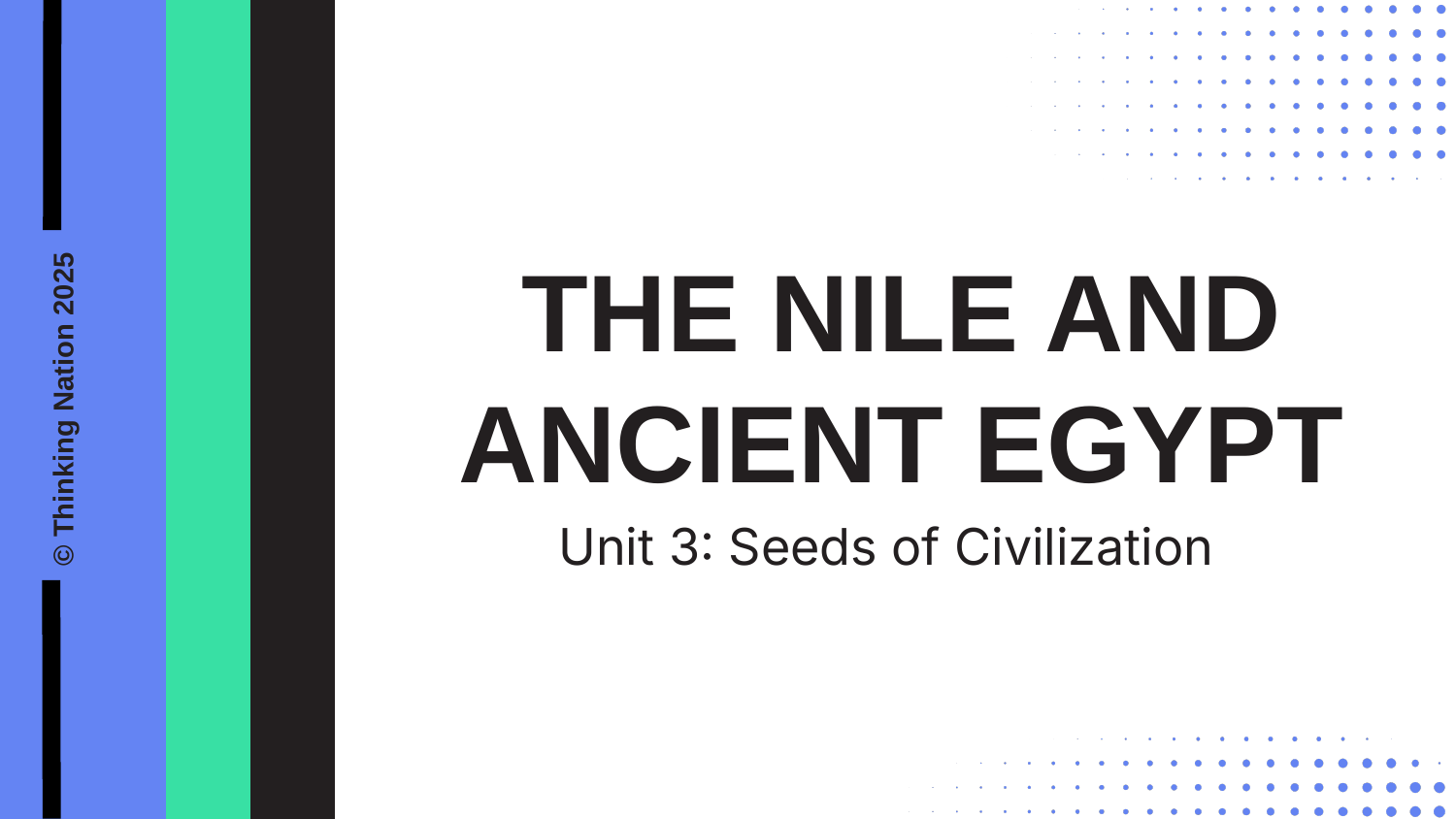

THE NILE AND
ANCIENT EGYPT
© Thinking Nation 2025
Unit 3: Seeds of Civilization